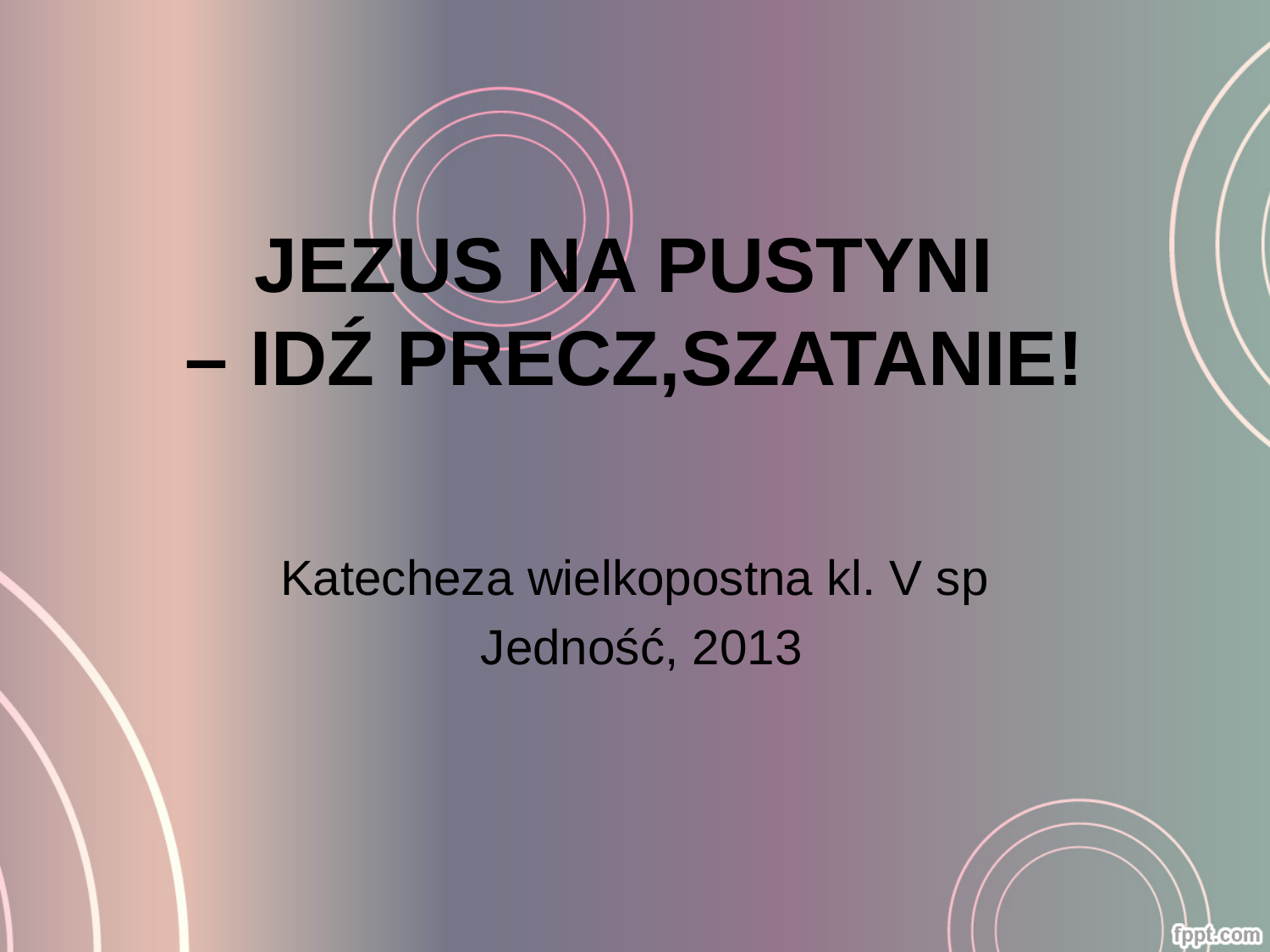

# JEZUS NA PUSTYNI – IDŹ PRECZ,SZATANIE!
Katecheza wielkopostna kl. V sp
 Jedność, 2013